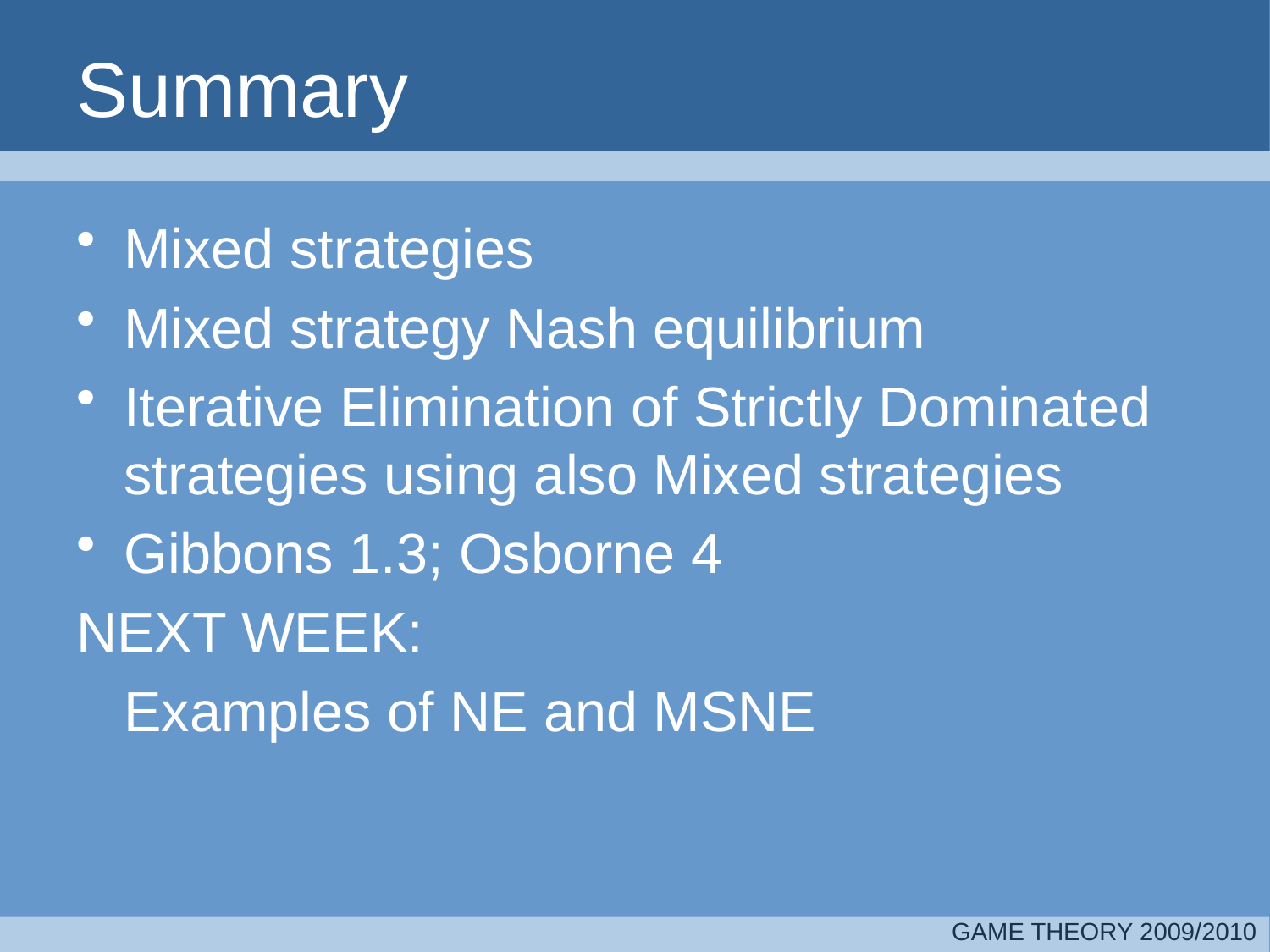

# Summary
Mixed strategies
Mixed strategy Nash equilibrium
Iterative Elimination of Strictly Dominated strategies using also Mixed strategies
Gibbons 1.3; Osborne 4
NEXT WEEK:
 	Examples of NE and MSNE

GAME THEORY 2009/2010